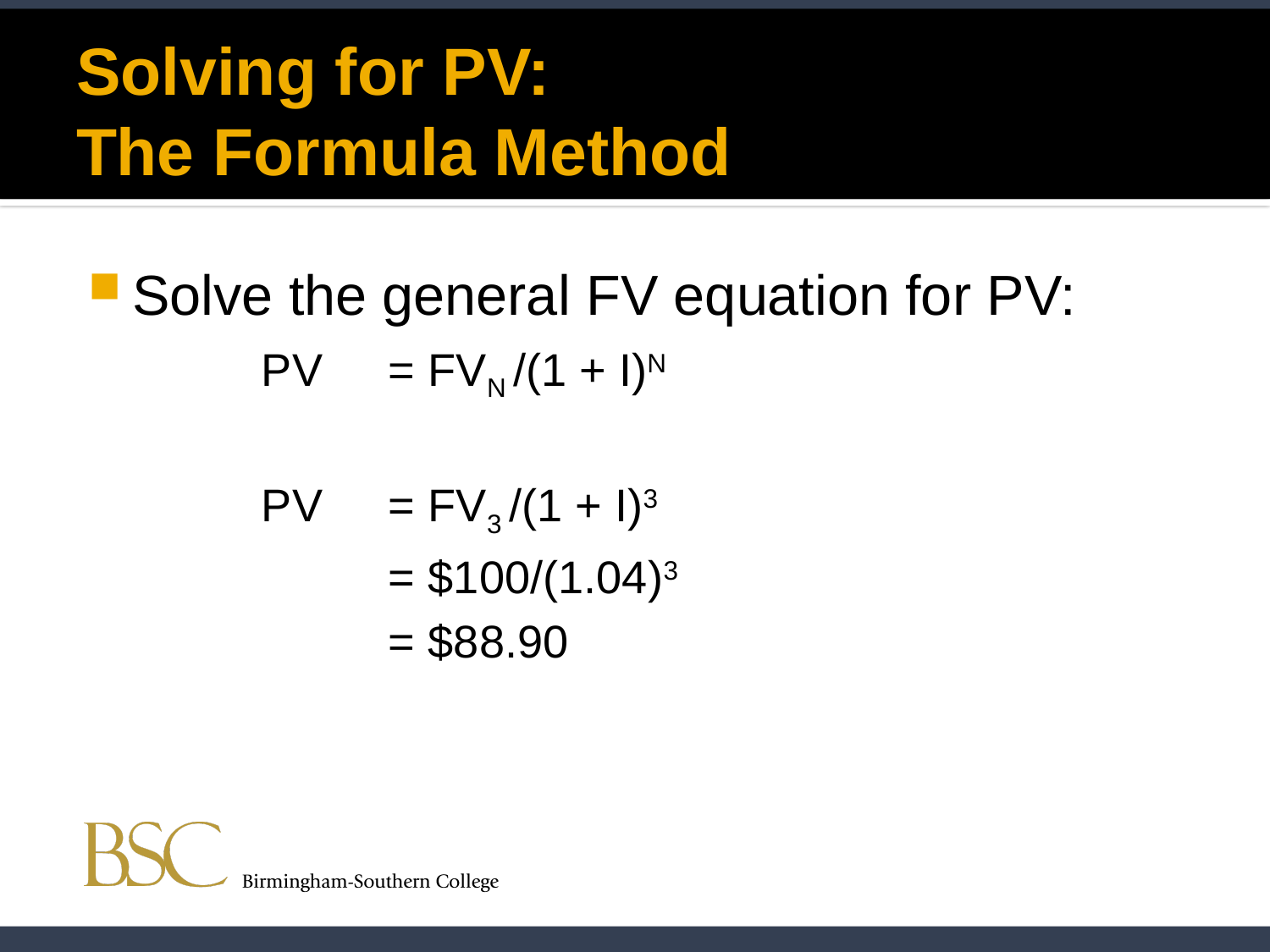

# Solving for PV: The Formula Method
Solve the general FV equation for PV:
	PV	= FVN /(1 + I)N

	PV	= FV3 /(1 + I)3
		= $100/(1.04)3
		= $88.90